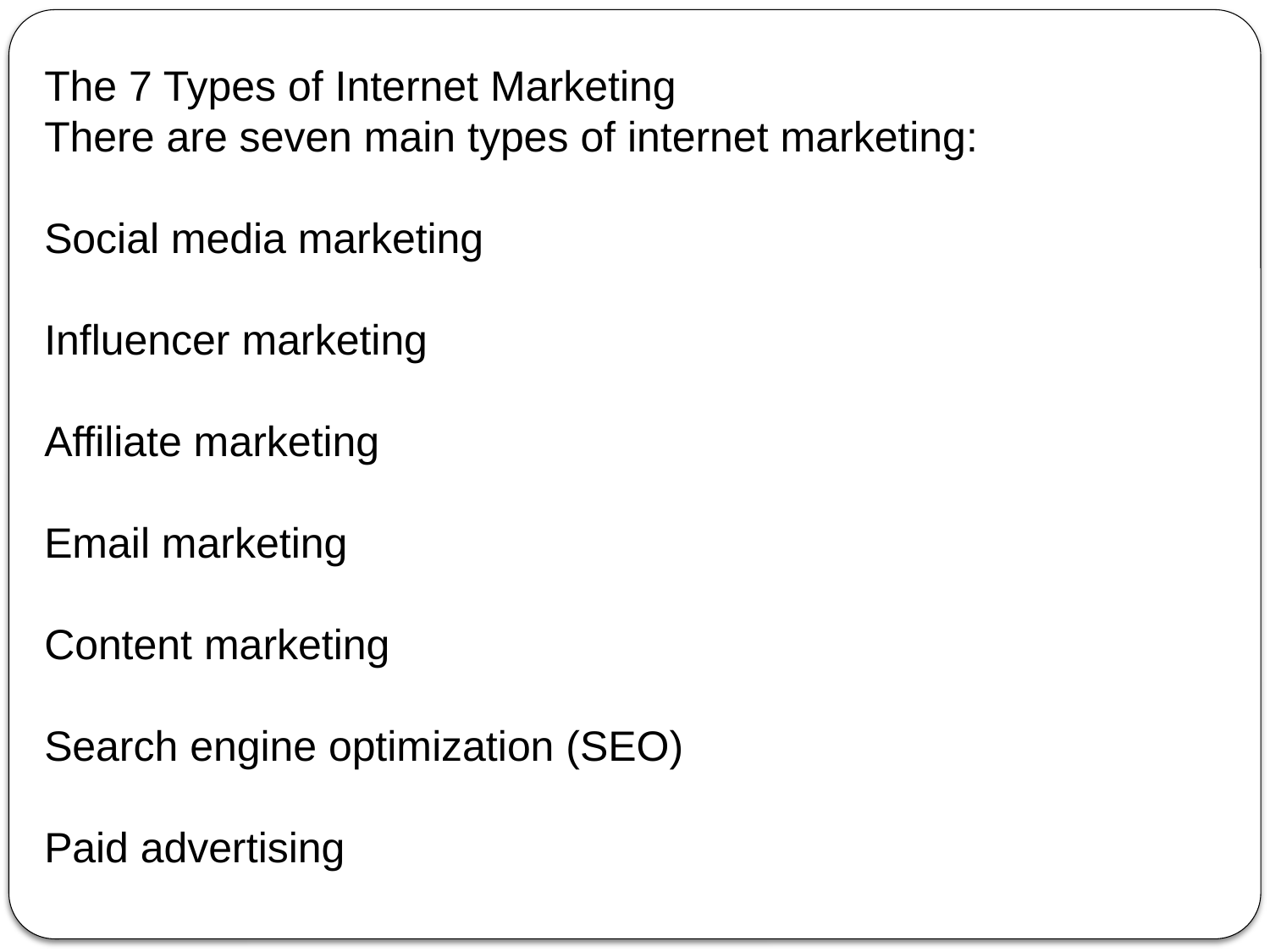

The 7 Types of Internet Marketing
There are seven main types of internet marketing:

Social media marketing

Influencer marketing

Affiliate marketing

Email marketing

Content marketing

Search engine optimization (SEO)

Paid advertising